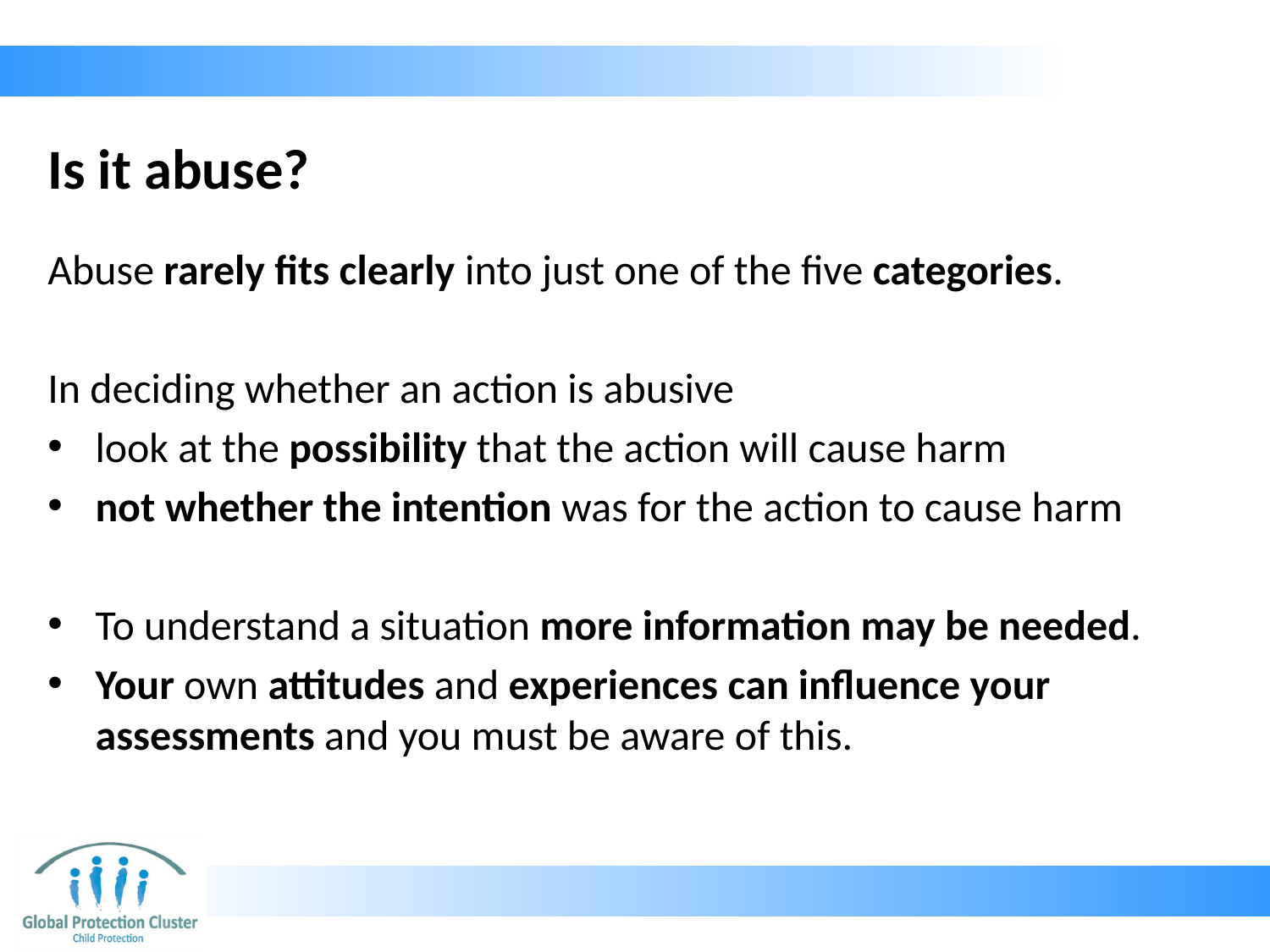

# Is it abuse?
Abuse rarely fits clearly into just one of the five categories.

In deciding whether an action is abusive
look at the possibility that the action will cause harm
not whether the intention was for the action to cause harm

To understand a situation more information may be needed.
Your own attitudes and experiences can influence your assessments and you must be aware of this.